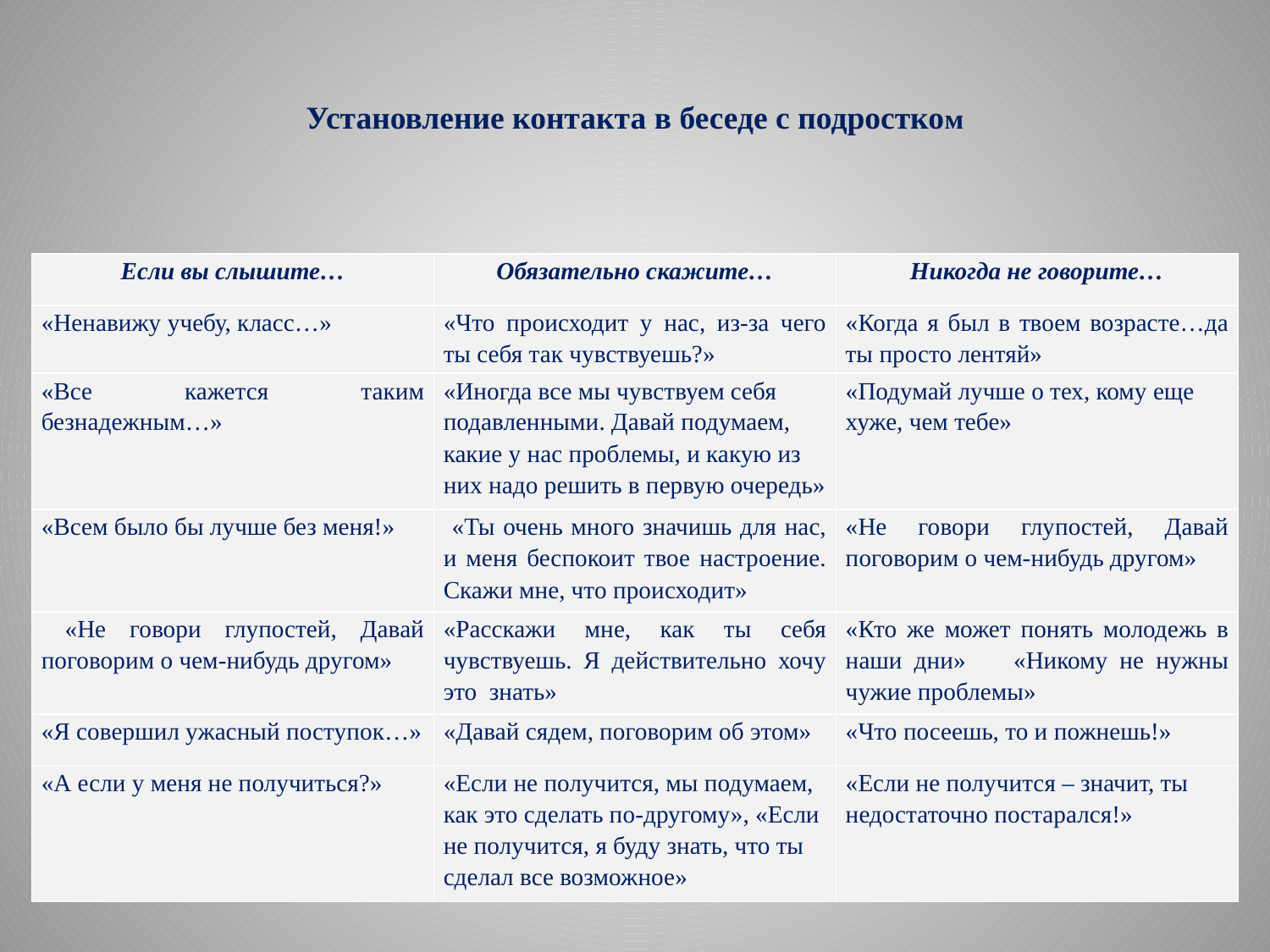

# Установление контакта в беседе с подростком
| Если вы слышите… | Обязательно скажите… | Никогда не говорите… |
| --- | --- | --- |
| «Ненавижу учебу, класс…» | «Что происходит у нас, из-за чего ты себя так чувствуешь?» | «Когда я был в твоем возрасте…да ты просто лентяй» |
| «Все кажется таким безнадежным…» | «Иногда все мы чувствуем себя подавленными. Давай подумаем, какие у нас проблемы, и какую из них надо решить в первую очередь» | «Подумай лучше о тех, кому еще хуже, чем тебе» |
| «Всем было бы лучше без меня!» | «Ты очень много значишь для нас, и меня беспокоит твое настроение. Скажи мне, что происходит» | «Не говори глупостей, Давай поговорим о чем-нибудь другом» |
| «Не говори глупостей, Давай поговорим о чем-нибудь другом» | «Расскажи мне, как ты себя чувствуешь. Я действительно хочу это знать» | «Кто же может понять молодежь в наши дни» «Никому не нужны чужие проблемы» |
| «Я совершил ужасный поступок…» | «Давай сядем, поговорим об этом» | «Что посеешь, то и пожнешь!» |
| «А если у меня не получиться?» | «Если не получится, мы подумаем, как это сделать по-другому», «Если не получится, я буду знать, что ты сделал все возможное» | «Если не получится – значит, ты недостаточно постарался!» |